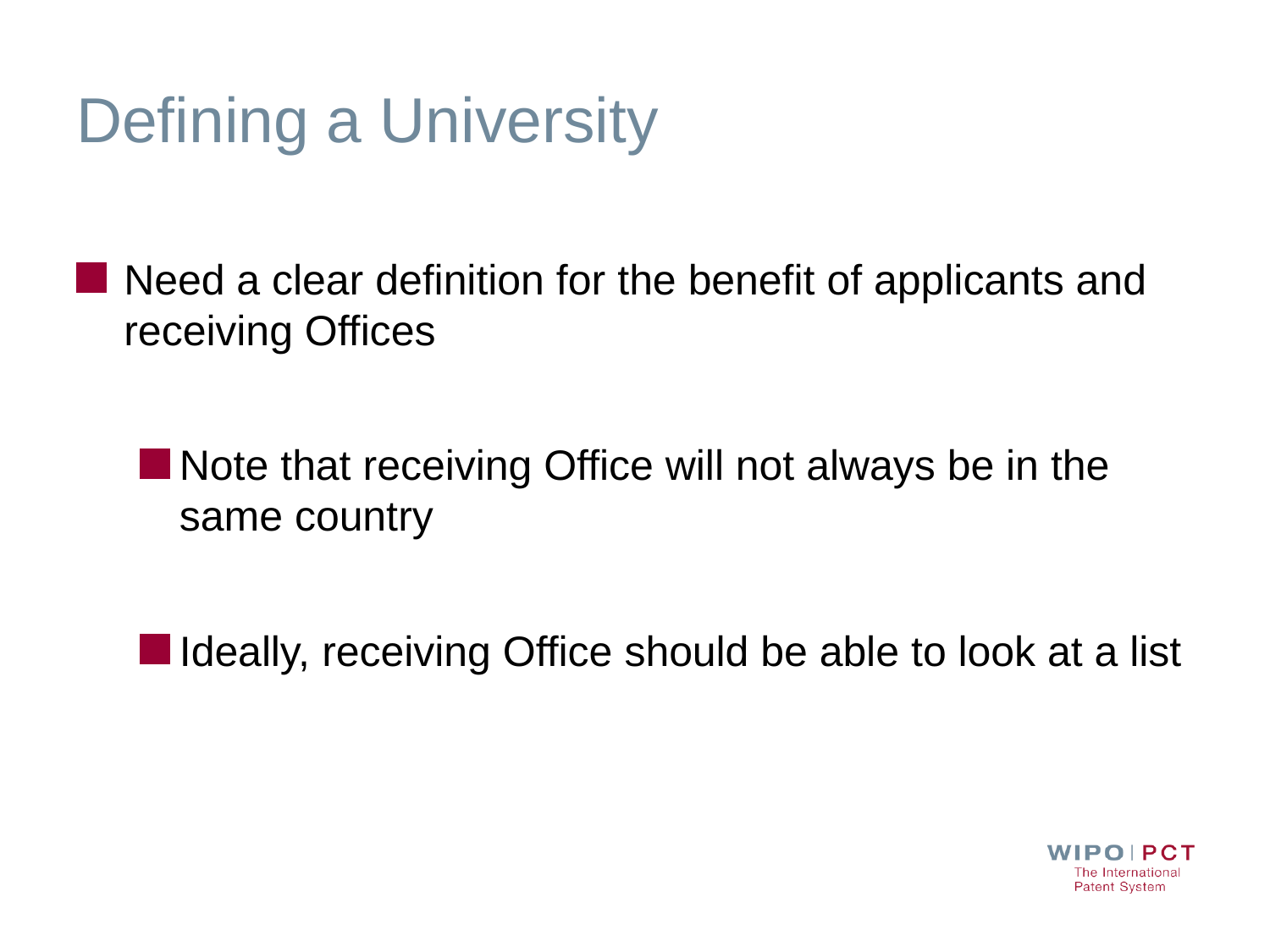

# Defining a University
Need a clear definition for the benefit of applicants and receiving Offices

Note that receiving Office will not always be in the same country

Ideally, receiving Office should be able to look at a list